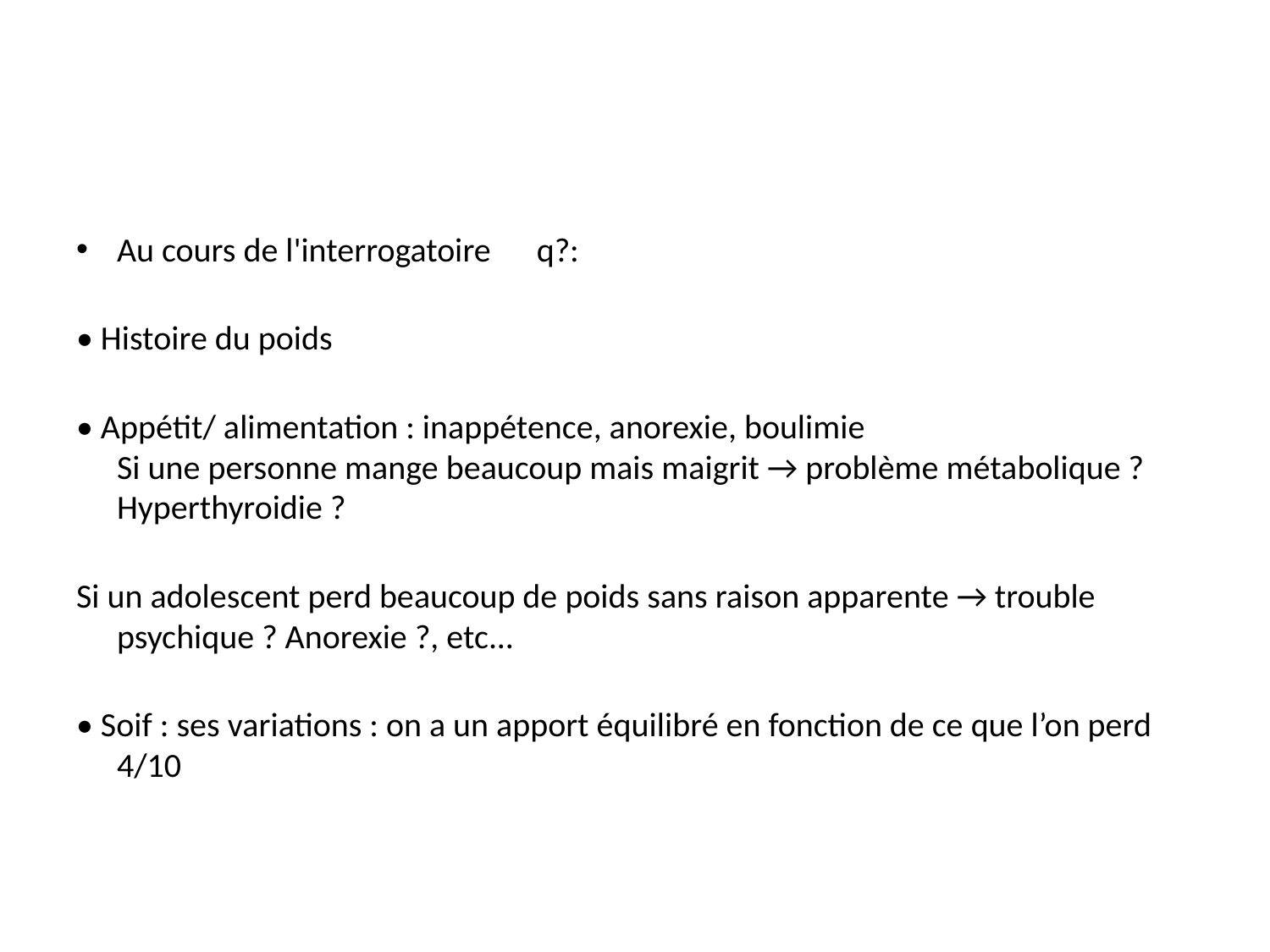

#
Au cours de l'interrogatoire      q?:
• Histoire du poids
• Appétit/ alimentation : inappétence, anorexie, boulimie
Si une personne mange beaucoup mais maigrit → problème métabolique ? Hyperthyroidie ?
Si un adolescent perd beaucoup de poids sans raison apparente → trouble psychique ? Anorexie ?, etc...
• Soif : ses variations : on a un apport équilibré en fonction de ce que l’on perd
4/10